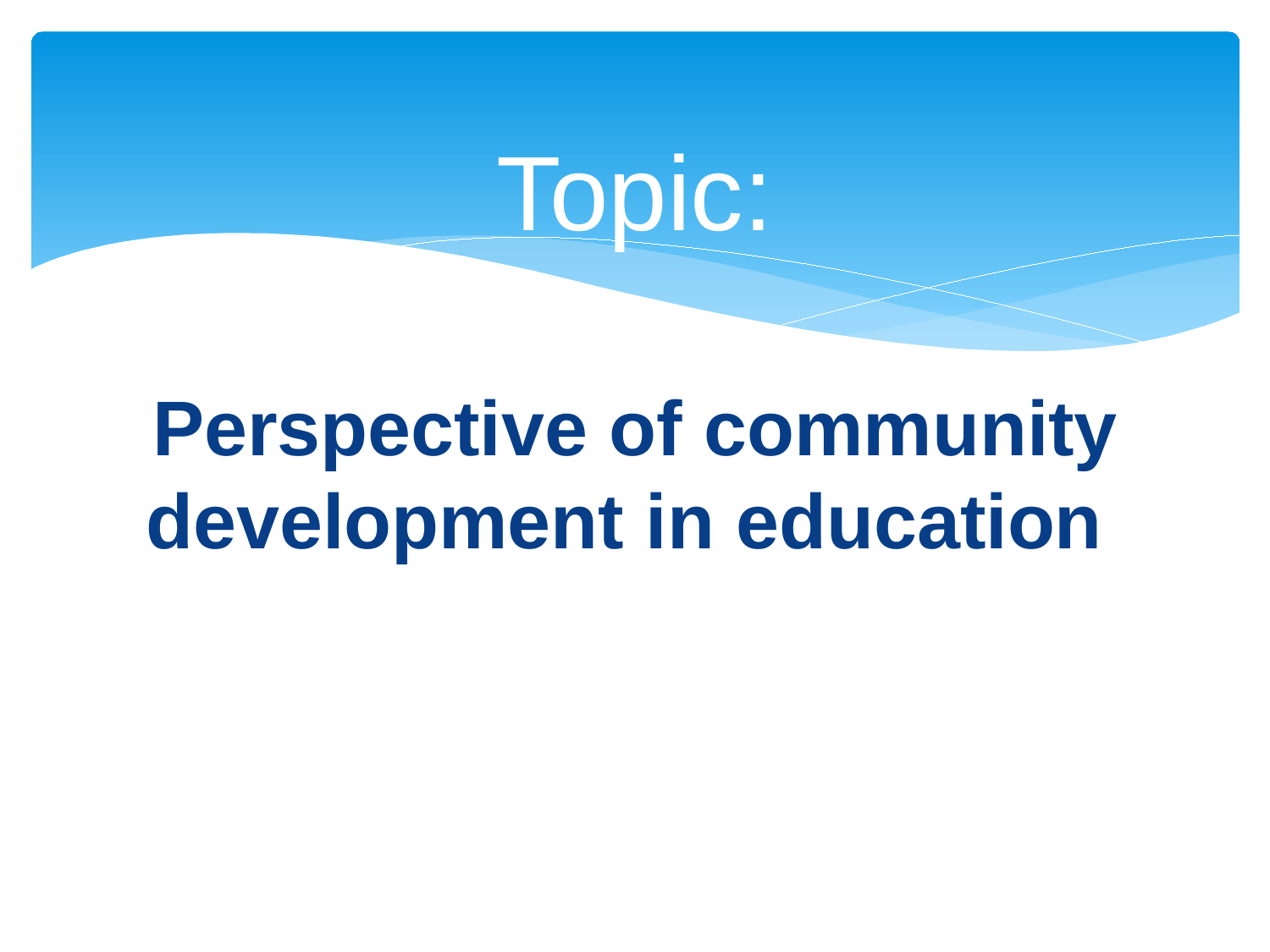

# Topic:
Perspective of community development in education